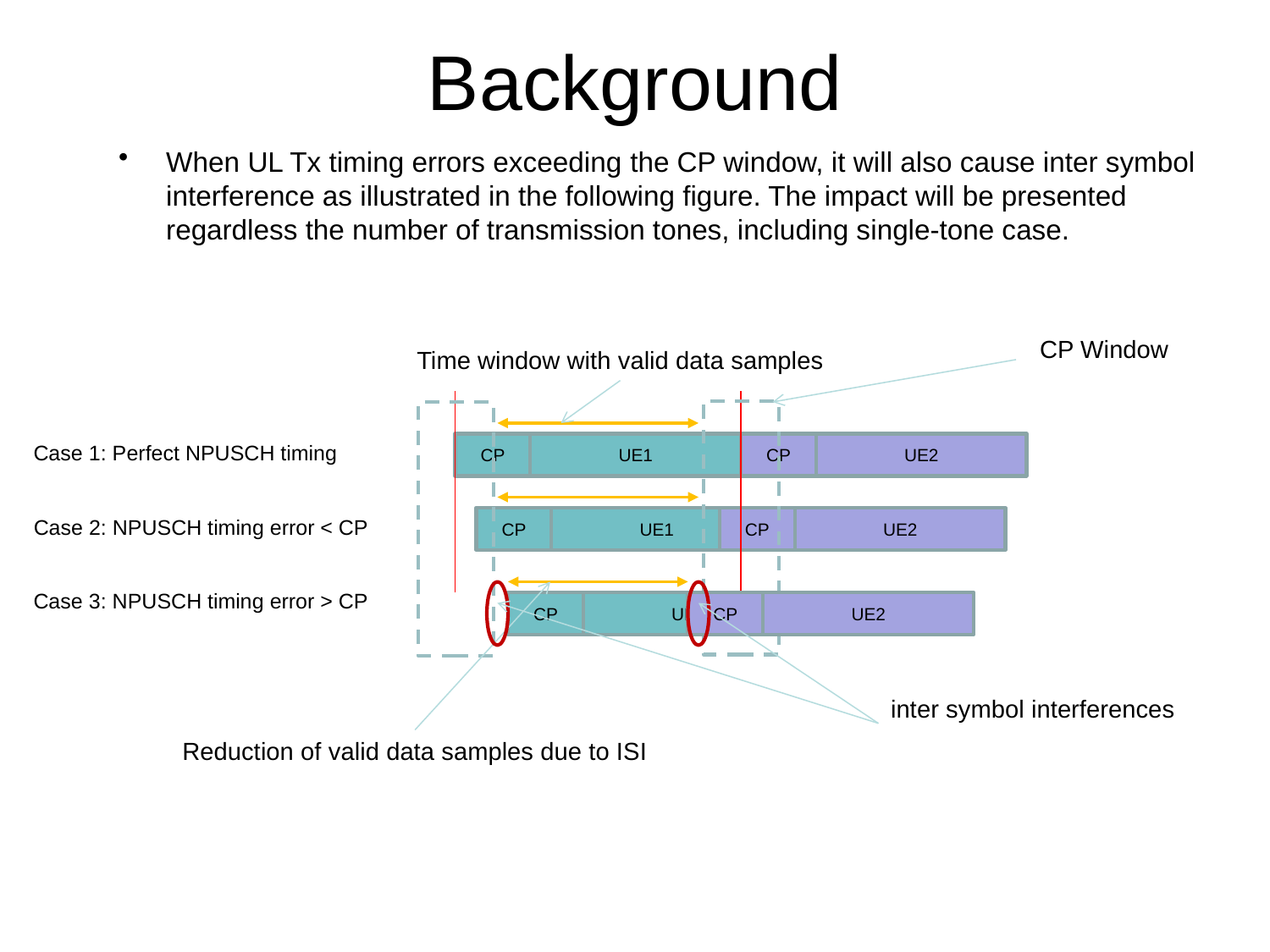

# Background
When UL Tx timing errors exceeding the CP window, it will also cause inter symbol interference as illustrated in the following figure. The impact will be presented regardless the number of transmission tones, including single-tone case.

CP Window
Time window with valid data samples

Case 1: Perfect NPUSCH timing
CP
UE1
CP
UE2
Case 2: NPUSCH timing error < CP
CP
UE1
CP
UE2

Case 3: NPUSCH timing error > CP

CP
UE1
CP
UE2
inter symbol interferences

Reduction of valid data samples due to ISI